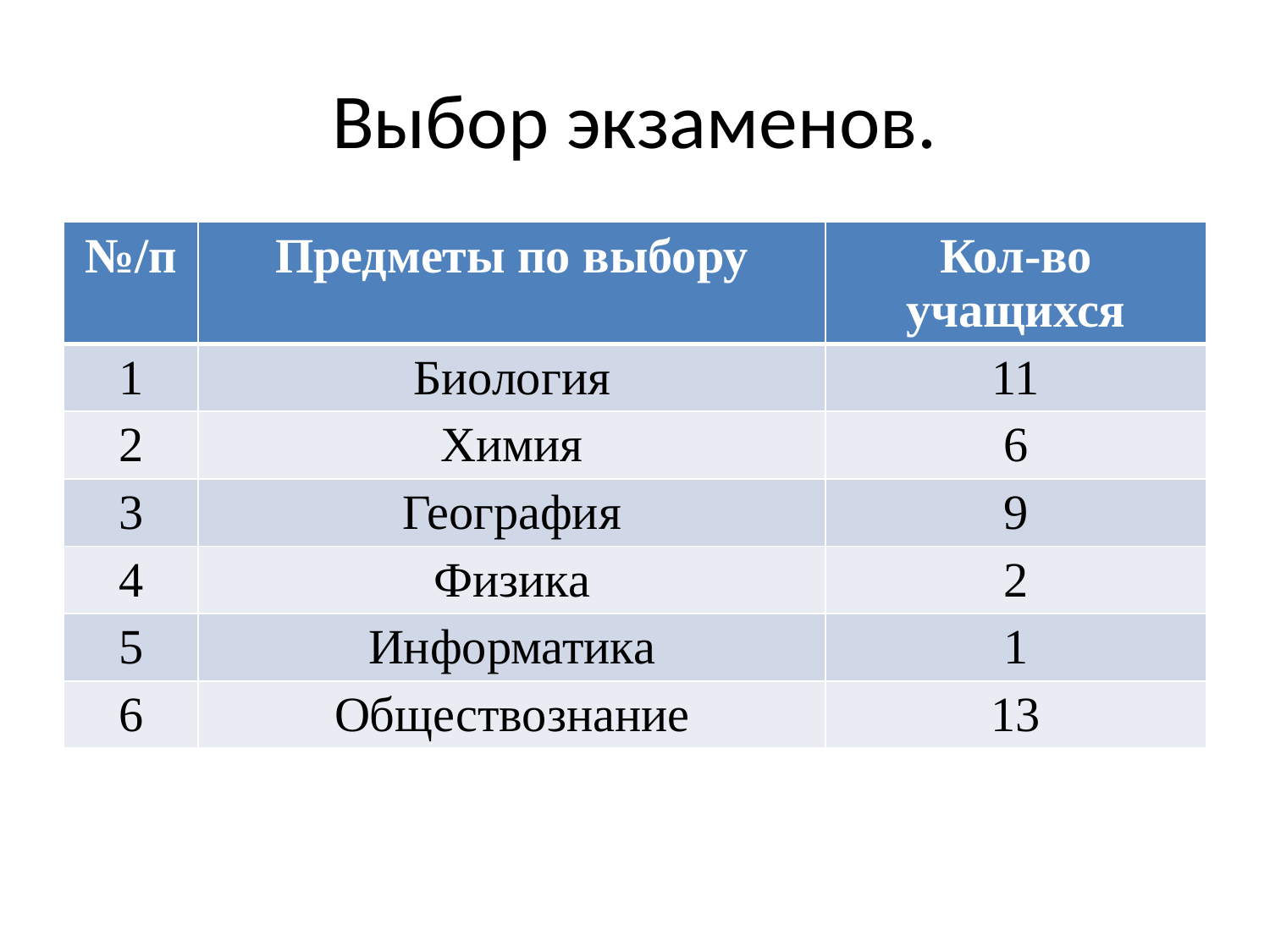

# Выбор экзаменов.
| №/п | Предметы по выбору | Кол-во учащихся |
| --- | --- | --- |
| 1 | Биология | 11 |
| 2 | Химия | 6 |
| 3 | География | 9 |
| 4 | Физика | 2 |
| 5 | Информатика | 1 |
| 6 | Обществознание | 13 |